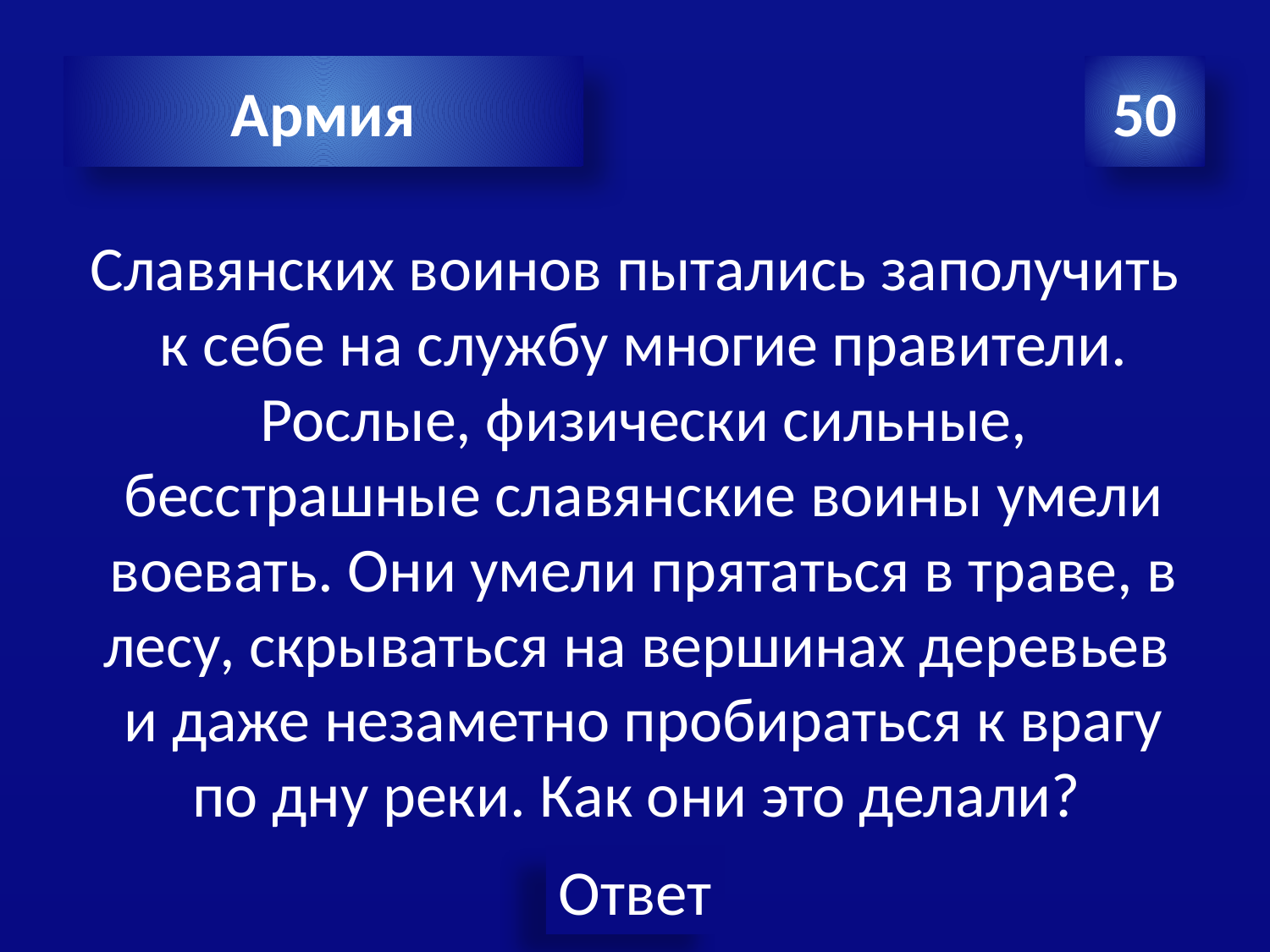

Армия
50
  Славянских воинов пытались заполучить к себе на службу многие правители. Рослые, физически сильные, бесстрашные славянские воины умели воевать. Они умели прятаться в траве, в лесу, скрываться на вершинах деревьев  и даже незаметно пробираться к врагу по дну реки. Как они это делали?